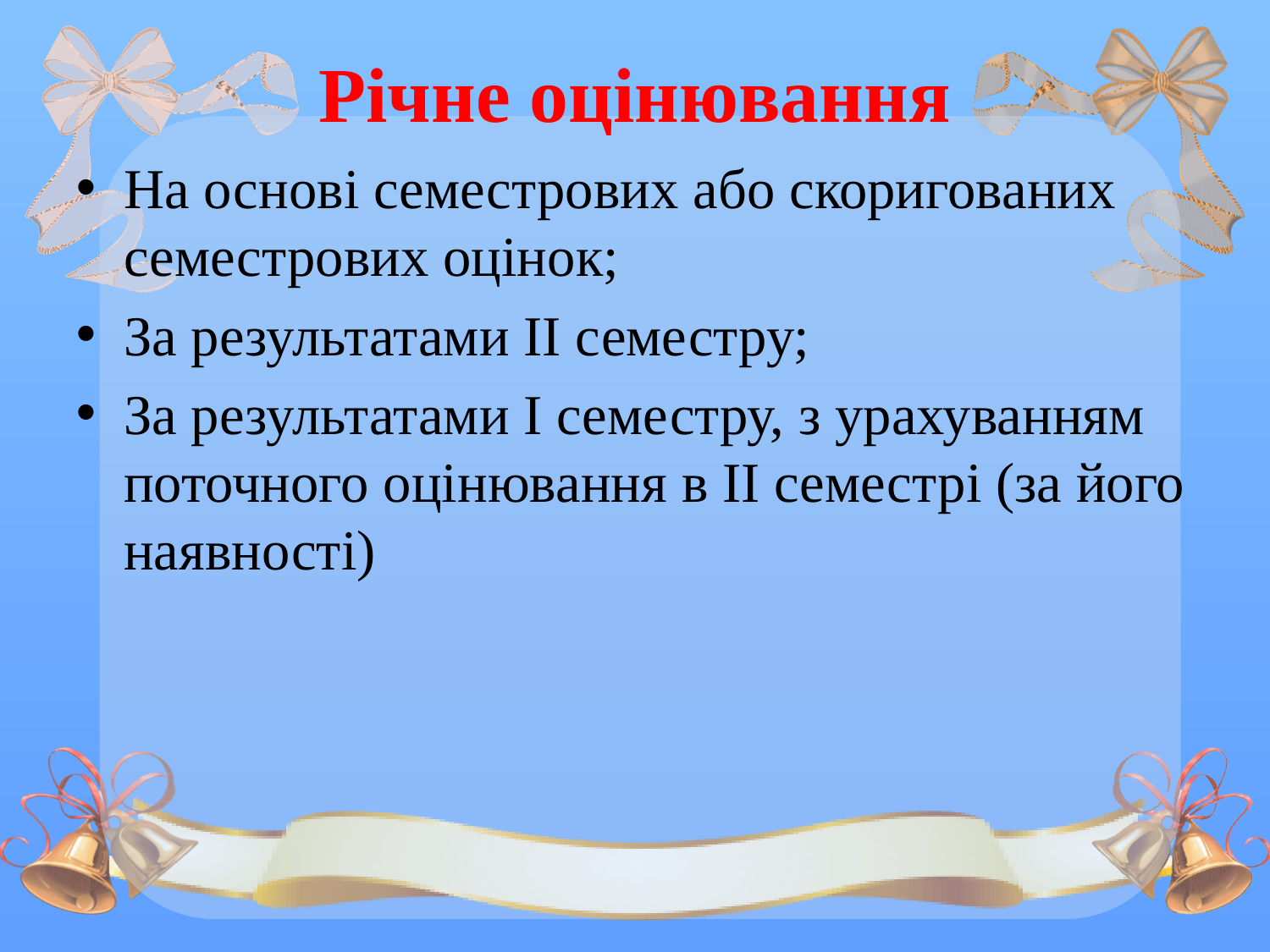

# Річне оцінювання
На основі семестрових або скоригованих семестрових оцінок;
За результатами ІІ семестру;
За результатами І семестру, з урахуванням поточного оцінювання в ІІ семестрі (за його наявності)